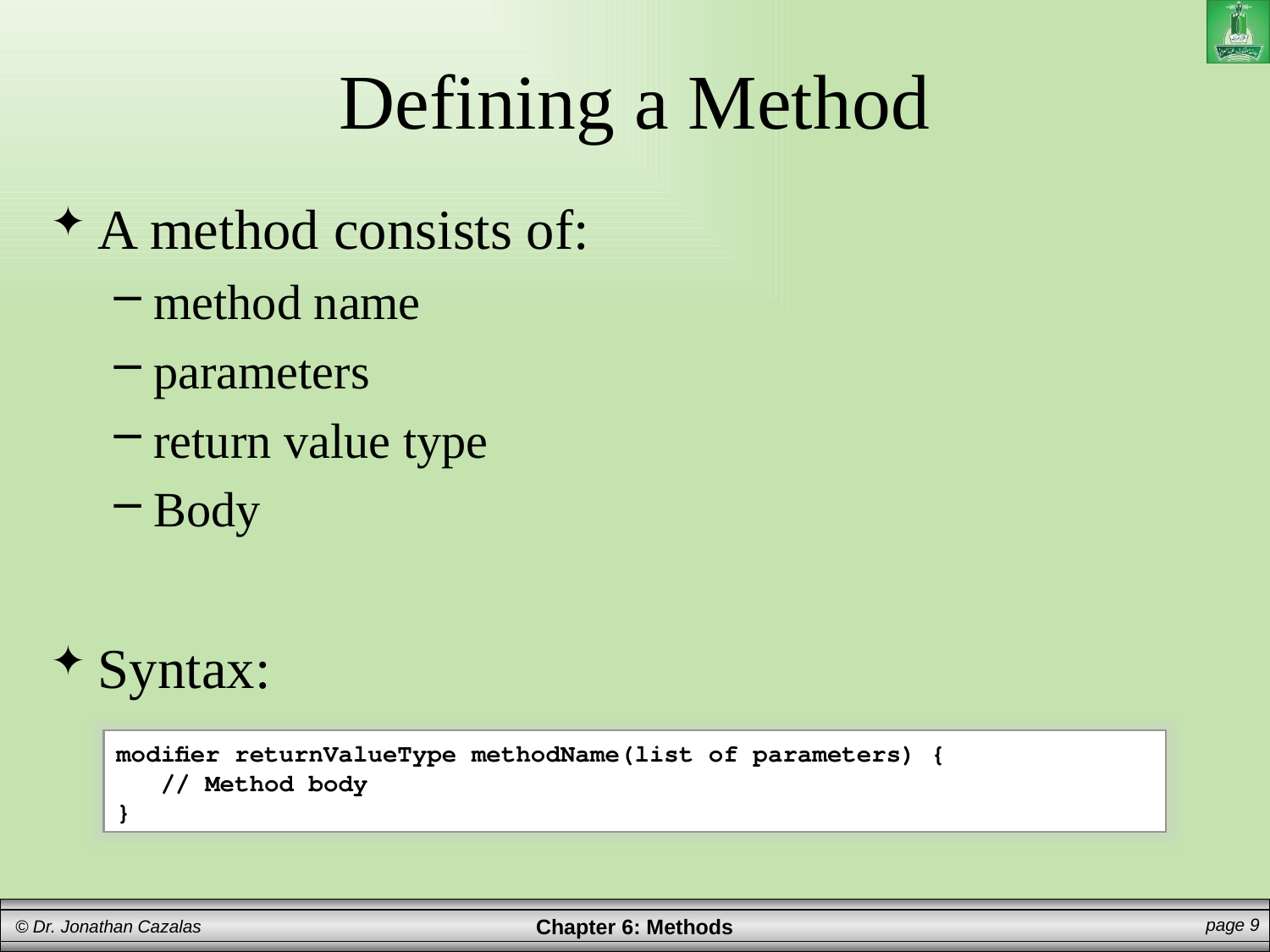

# Defining a Method
A method consists of:
method name
parameters
return value type
Body

Syntax:

modifier returnValueType methodName(list of parameters) {
   // Method body
}